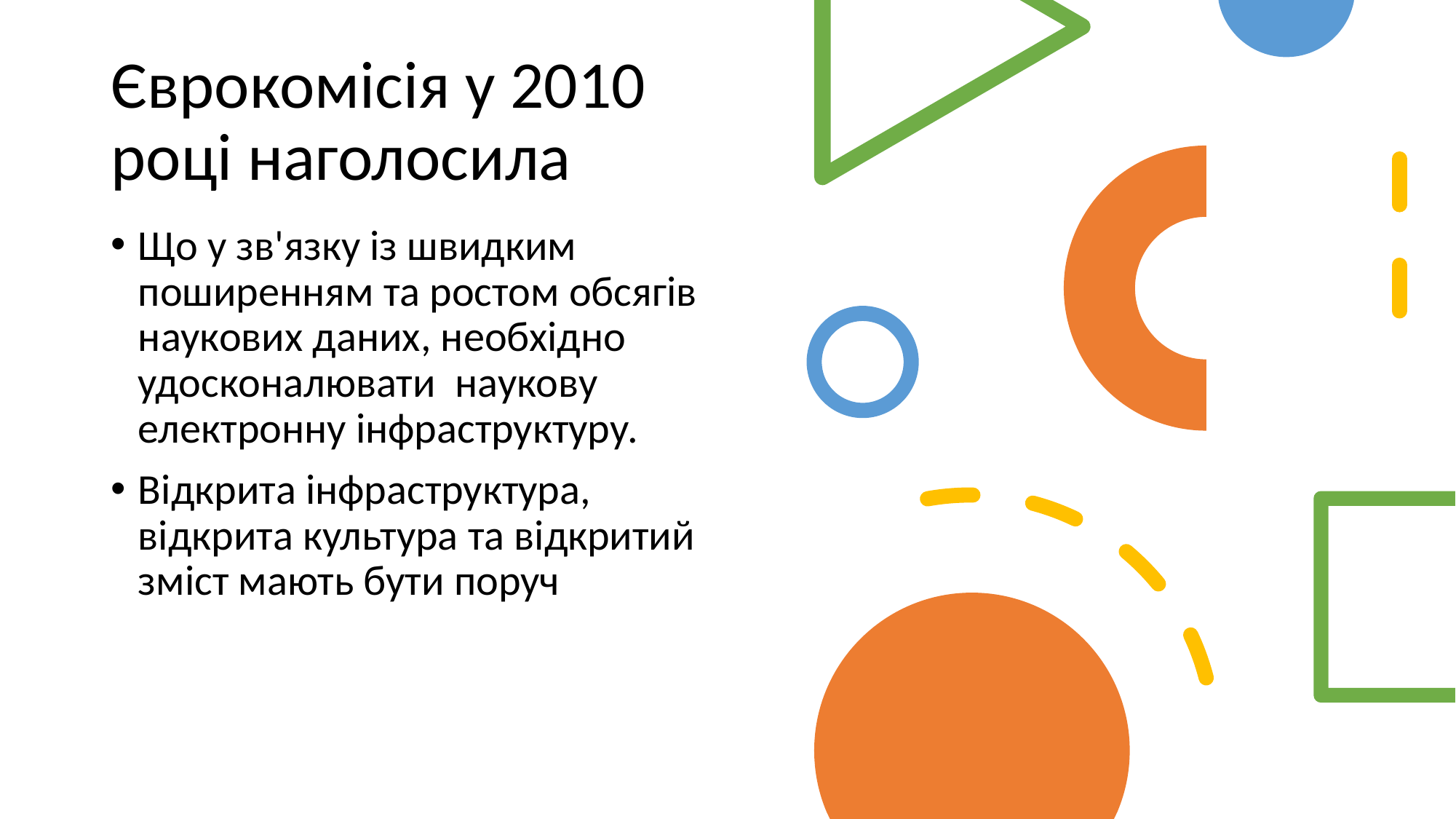

# Єврокомісія у 2010 році наголосила

Що у зв'язку із швидким поширенням та ростом обсягів наукових даних, необхідно удосконалювати  наукову електронну інфраструктуру.
Відкрита інфраструктура, відкрита культура та відкритий зміст мають бути поруч